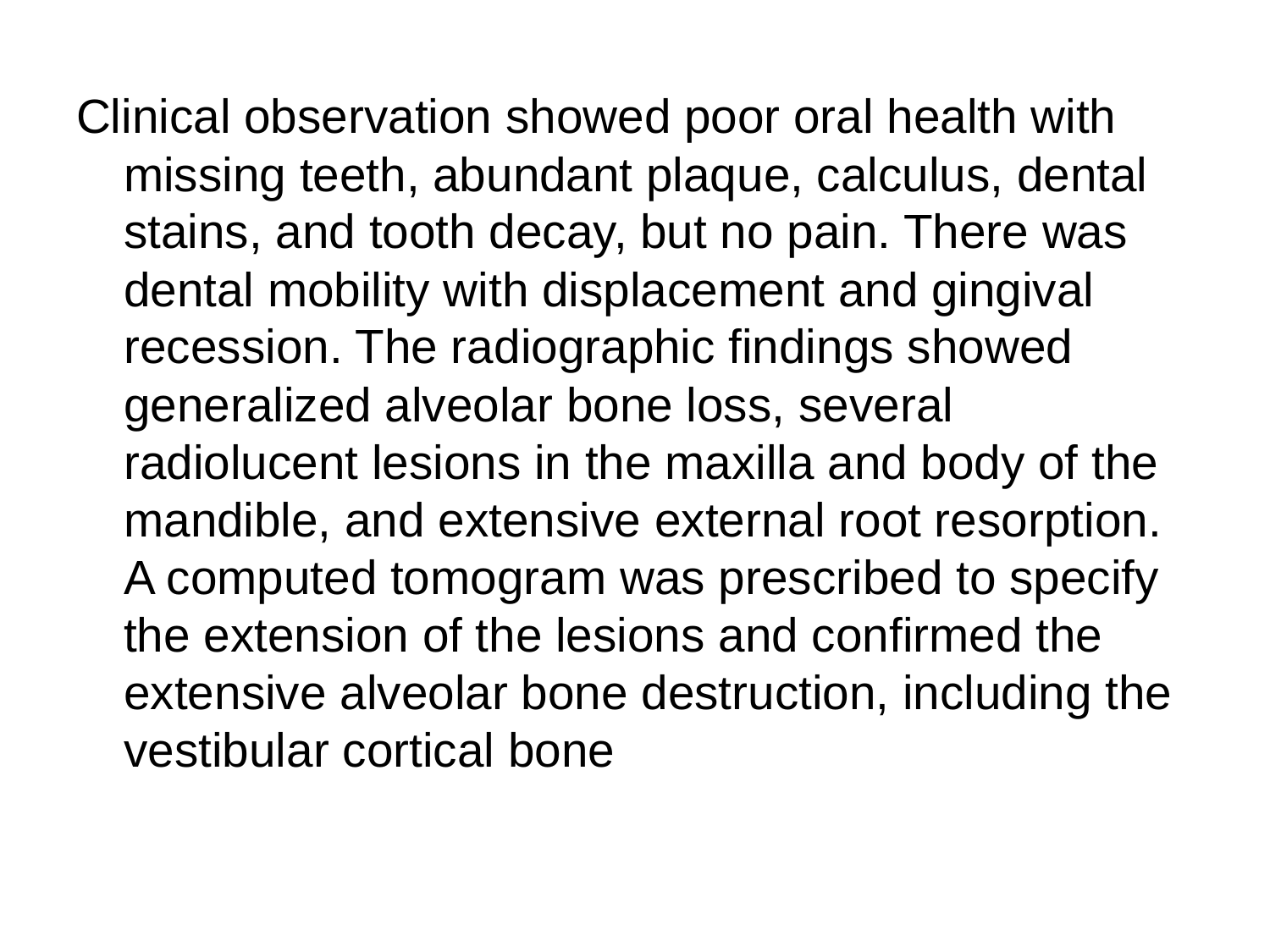

Clinical observation showed poor oral health with missing teeth, abundant plaque, calculus, dental stains, and tooth decay, but no pain. There was dental mobility with displacement and gingival recession. The radiographic findings showed generalized alveolar bone loss, several radiolucent lesions in the maxilla and body of the mandible, and extensive external root resorption. A computed tomogram was prescribed to specify the extension of the lesions and confirmed the extensive alveolar bone destruction, including the vestibular cortical bone